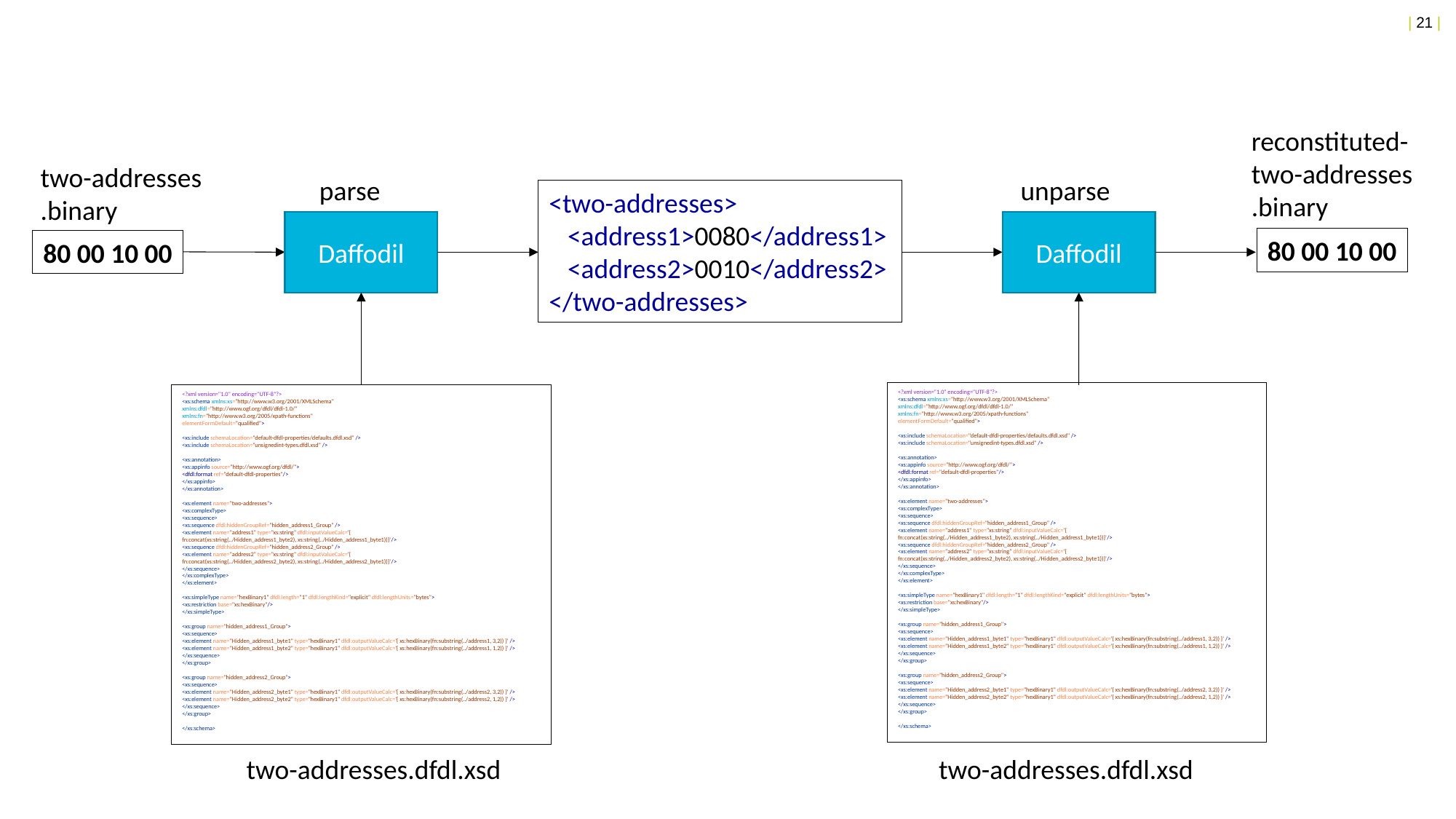

reconstituted-
two-addresses
.binary
two-addresses
.binary
parse
unparse
<two-addresses>
   <address1>0080</address1>
   <address2>0010</address2>
</two-addresses>
Daffodil
Daffodil
80 00 10 00
80 00 10 00
<?xml version="1.0" encoding="UTF-8"?>
<xs:schema xmlns:xs="http://www.w3.org/2001/XMLSchema"
xmlns:dfdl="http://www.ogf.org/dfdl/dfdl-1.0/"
xmlns:fn="http://www.w3.org/2005/xpath-functions"
elementFormDefault="qualified">
<xs:include schemaLocation="default-dfdl-properties/defaults.dfdl.xsd" />
<xs:include schemaLocation="unsignedint-types.dfdl.xsd" />
<xs:annotation>
<xs:appinfo source="http://www.ogf.org/dfdl/">
<dfdl:format ref="default-dfdl-properties"/>
</xs:appinfo>
</xs:annotation>
<xs:element name="two-addresses">
<xs:complexType>
<xs:sequence>
<xs:sequence dfdl:hiddenGroupRef="hidden_address1_Group" />
<xs:element name="address1" type="xs:string" dfdl:inputValueCalc='{
fn:concat(xs:string(../Hidden_address1_byte2), xs:string(../Hidden_address1_byte1))}'/>
<xs:sequence dfdl:hiddenGroupRef="hidden_address2_Group" />
<xs:element name="address2" type="xs:string" dfdl:inputValueCalc='{
fn:concat(xs:string(../Hidden_address2_byte2), xs:string(../Hidden_address2_byte1))}'/>
</xs:sequence>
</xs:complexType>
</xs:element>
<xs:simpleType name="hexBinary1" dfdl:length="1" dfdl:lengthKind="explicit" dfdl:lengthUnits="bytes">
<xs:restriction base="xs:hexBinary"/>
</xs:simpleType>
<xs:group name="hidden_address1_Group">
<xs:sequence>
<xs:element name="Hidden_address1_byte1" type="hexBinary1" dfdl:outputValueCalc='{ xs:hexBinary(fn:substring(../address1, 3,2)) }' />
<xs:element name="Hidden_address1_byte2" type="hexBinary1" dfdl:outputValueCalc='{ xs:hexBinary(fn:substring(../address1, 1,2)) }' />
</xs:sequence>
</xs:group>
<xs:group name="hidden_address2_Group">
<xs:sequence>
<xs:element name="Hidden_address2_byte1" type="hexBinary1" dfdl:outputValueCalc='{ xs:hexBinary(fn:substring(../address2, 3,2)) }' />
<xs:element name="Hidden_address2_byte2" type="hexBinary1" dfdl:outputValueCalc='{ xs:hexBinary(fn:substring(../address2, 1,2)) }' />
</xs:sequence>
</xs:group>
</xs:schema>
<?xml version="1.0" encoding="UTF-8"?>
<xs:schema xmlns:xs="http://www.w3.org/2001/XMLSchema"
xmlns:dfdl="http://www.ogf.org/dfdl/dfdl-1.0/"
xmlns:fn="http://www.w3.org/2005/xpath-functions"
elementFormDefault="qualified">
<xs:include schemaLocation="default-dfdl-properties/defaults.dfdl.xsd" />
<xs:include schemaLocation="unsignedint-types.dfdl.xsd" />
<xs:annotation>
<xs:appinfo source="http://www.ogf.org/dfdl/">
<dfdl:format ref="default-dfdl-properties"/>
</xs:appinfo>
</xs:annotation>
<xs:element name="two-addresses">
<xs:complexType>
<xs:sequence>
<xs:sequence dfdl:hiddenGroupRef="hidden_address1_Group" />
<xs:element name="address1" type="xs:string" dfdl:inputValueCalc='{
fn:concat(xs:string(../Hidden_address1_byte2), xs:string(../Hidden_address1_byte1))}'/>
<xs:sequence dfdl:hiddenGroupRef="hidden_address2_Group" />
<xs:element name="address2" type="xs:string" dfdl:inputValueCalc='{
fn:concat(xs:string(../Hidden_address2_byte2), xs:string(../Hidden_address2_byte1))}'/>
</xs:sequence>
</xs:complexType>
</xs:element>
<xs:simpleType name="hexBinary1" dfdl:length="1" dfdl:lengthKind="explicit" dfdl:lengthUnits="bytes">
<xs:restriction base="xs:hexBinary"/>
</xs:simpleType>
<xs:group name="hidden_address1_Group">
<xs:sequence>
<xs:element name="Hidden_address1_byte1" type="hexBinary1" dfdl:outputValueCalc='{ xs:hexBinary(fn:substring(../address1, 3,2)) }' />
<xs:element name="Hidden_address1_byte2" type="hexBinary1" dfdl:outputValueCalc='{ xs:hexBinary(fn:substring(../address1, 1,2)) }' />
</xs:sequence>
</xs:group>
<xs:group name="hidden_address2_Group">
<xs:sequence>
<xs:element name="Hidden_address2_byte1" type="hexBinary1" dfdl:outputValueCalc='{ xs:hexBinary(fn:substring(../address2, 3,2)) }' />
<xs:element name="Hidden_address2_byte2" type="hexBinary1" dfdl:outputValueCalc='{ xs:hexBinary(fn:substring(../address2, 1,2)) }' />
</xs:sequence>
</xs:group>
</xs:schema>
two-addresses.dfdl.xsd
two-addresses.dfdl.xsd